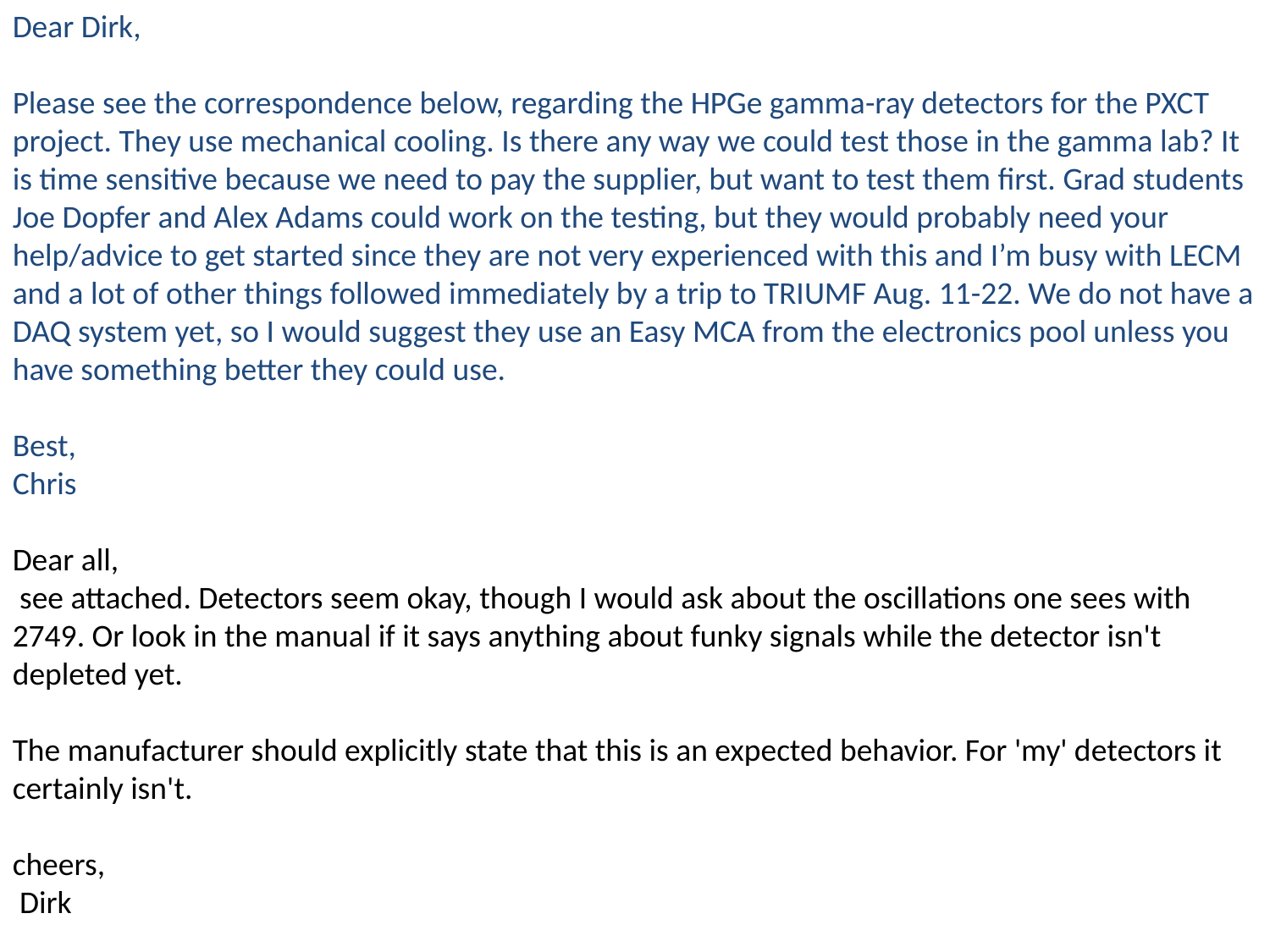

Dear Dirk,

Please see the correspondence below, regarding the HPGe gamma-ray detectors for the PXCT project. They use mechanical cooling. Is there any way we could test those in the gamma lab? It is time sensitive because we need to pay the supplier, but want to test them first. Grad students Joe Dopfer and Alex Adams could work on the testing, but they would probably need your help/advice to get started since they are not very experienced with this and I’m busy with LECM and a lot of other things followed immediately by a trip to TRIUMF Aug. 11-22. We do not have a DAQ system yet, so I would suggest they use an Easy MCA from the electronics pool unless you have something better they could use.

Best,
Chris

Dear all,
 see attached. Detectors seem okay, though I would ask about the oscillations one sees with 2749. Or look in the manual if it says anything about funky signals while the detector isn't depleted yet.

The manufacturer should explicitly state that this is an expected behavior. For 'my' detectors it certainly isn't.

cheers,
 Dirk